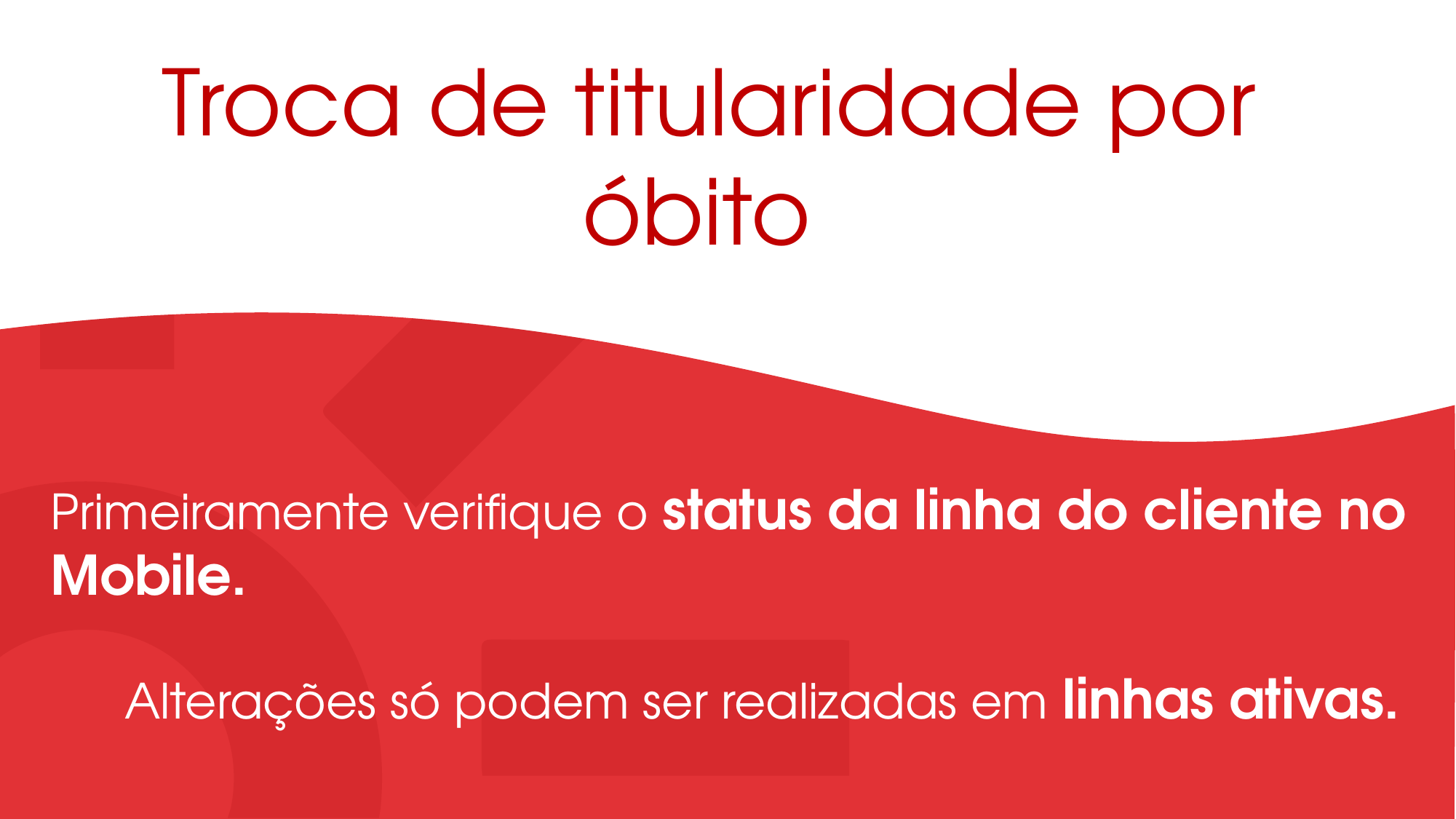

Troca de titularidade por óbito
Primeiramente verifique o status da linha do cliente no Mobile.

Alterações só podem ser realizadas em linhas ativas.